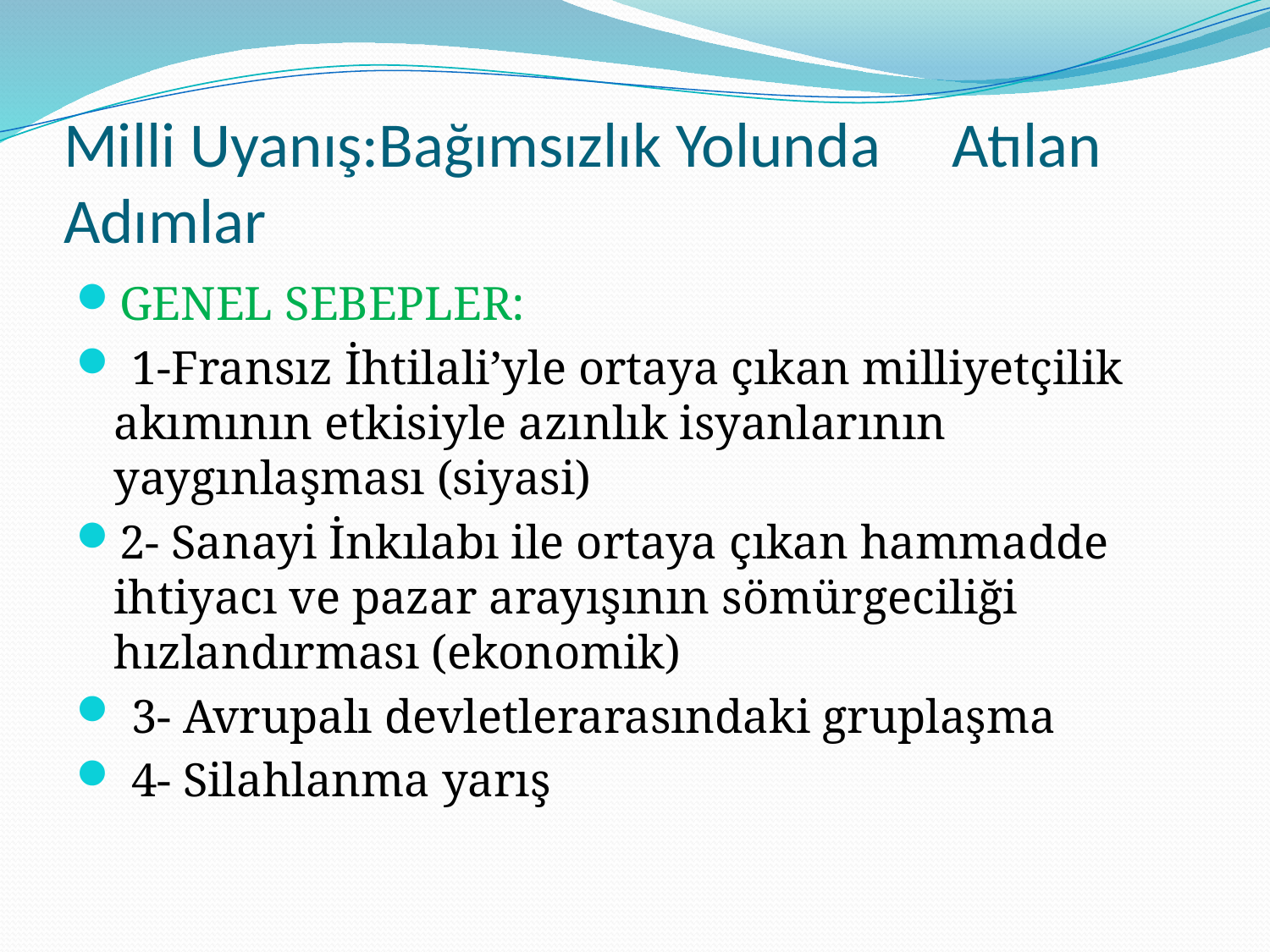

# Milli Uyanış:Bağımsızlık Yolunda     Atılan Adımlar
GENEL SEBEPLER:
 1-Fransız İhtilali’yle ortaya çıkan milliyetçilik akımının etkisiyle azınlık isyanlarının yaygınlaşması (siyasi)
2- Sanayi İnkılabı ile ortaya çıkan hammadde ihtiyacı ve pazar arayışının sömürgeciliği hızlandırması (ekonomik)
 3- Avrupalı devletlerarasındaki gruplaşma
 4- Silahlanma yarış